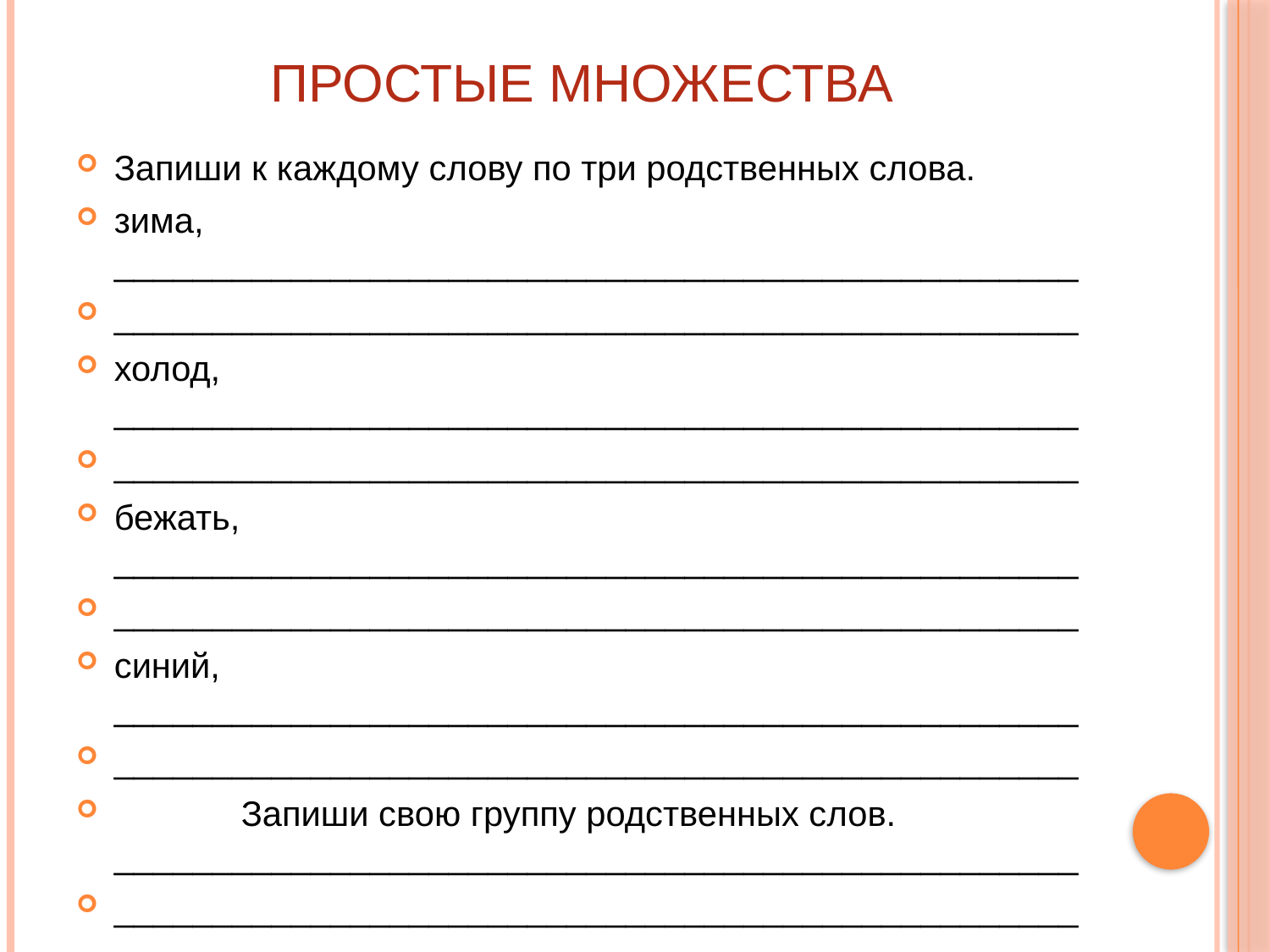

# Простые множества
Запиши к каждому слову по три родственных слова.
зима, _________________________________________________
_________________________________________________
холод, _________________________________________________
_________________________________________________
бежать, _________________________________________________
_________________________________________________
синий, _________________________________________________
_________________________________________________
	Запиши свою группу родственных слов. _________________________________________________
_________________________________________________